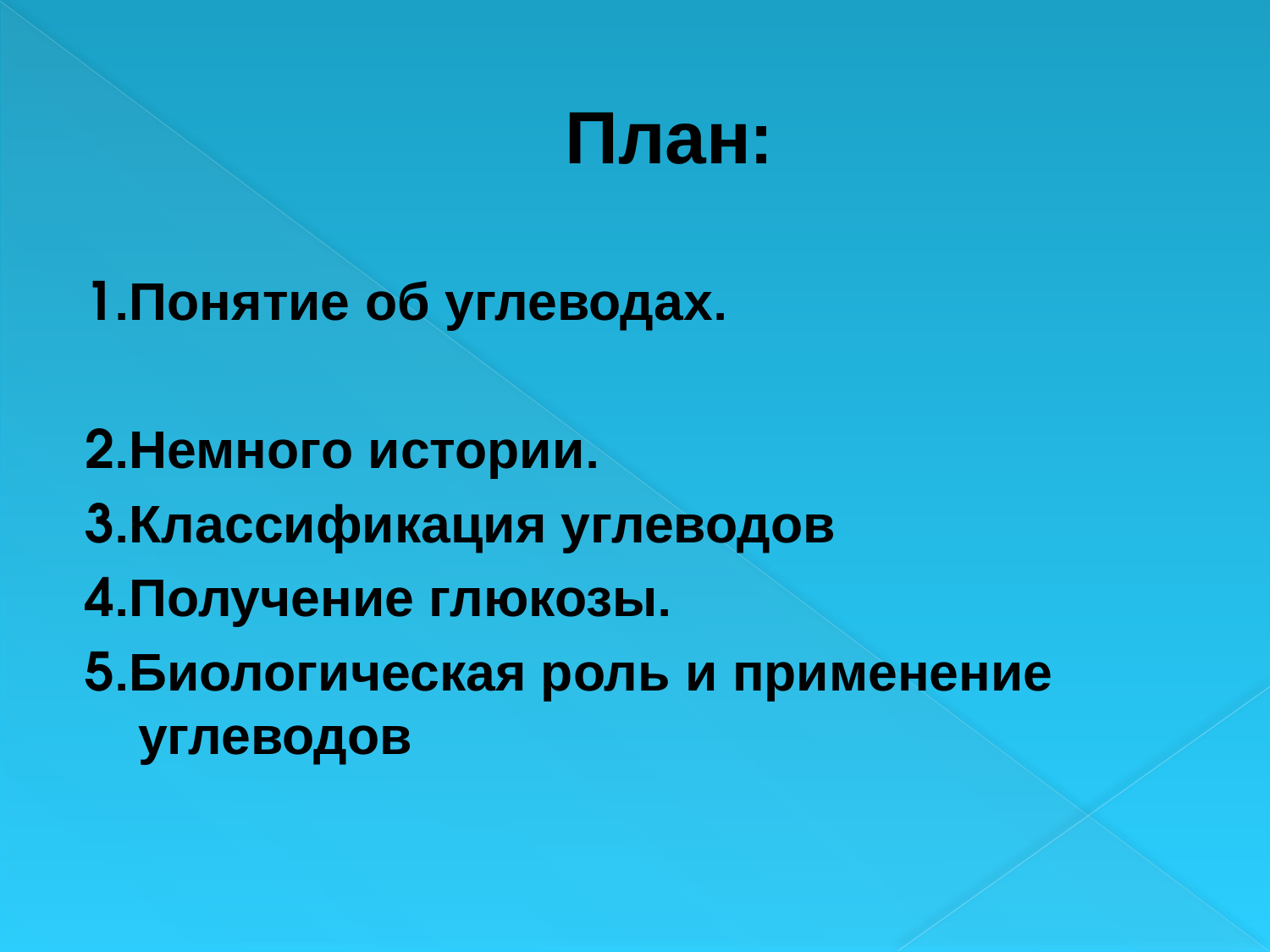

# План:
1.Понятие об углеводах.

2.Немного истории.
3.Классификация углеводов
4.Получение глюкозы.
5.Биологическая роль и применение углеводов